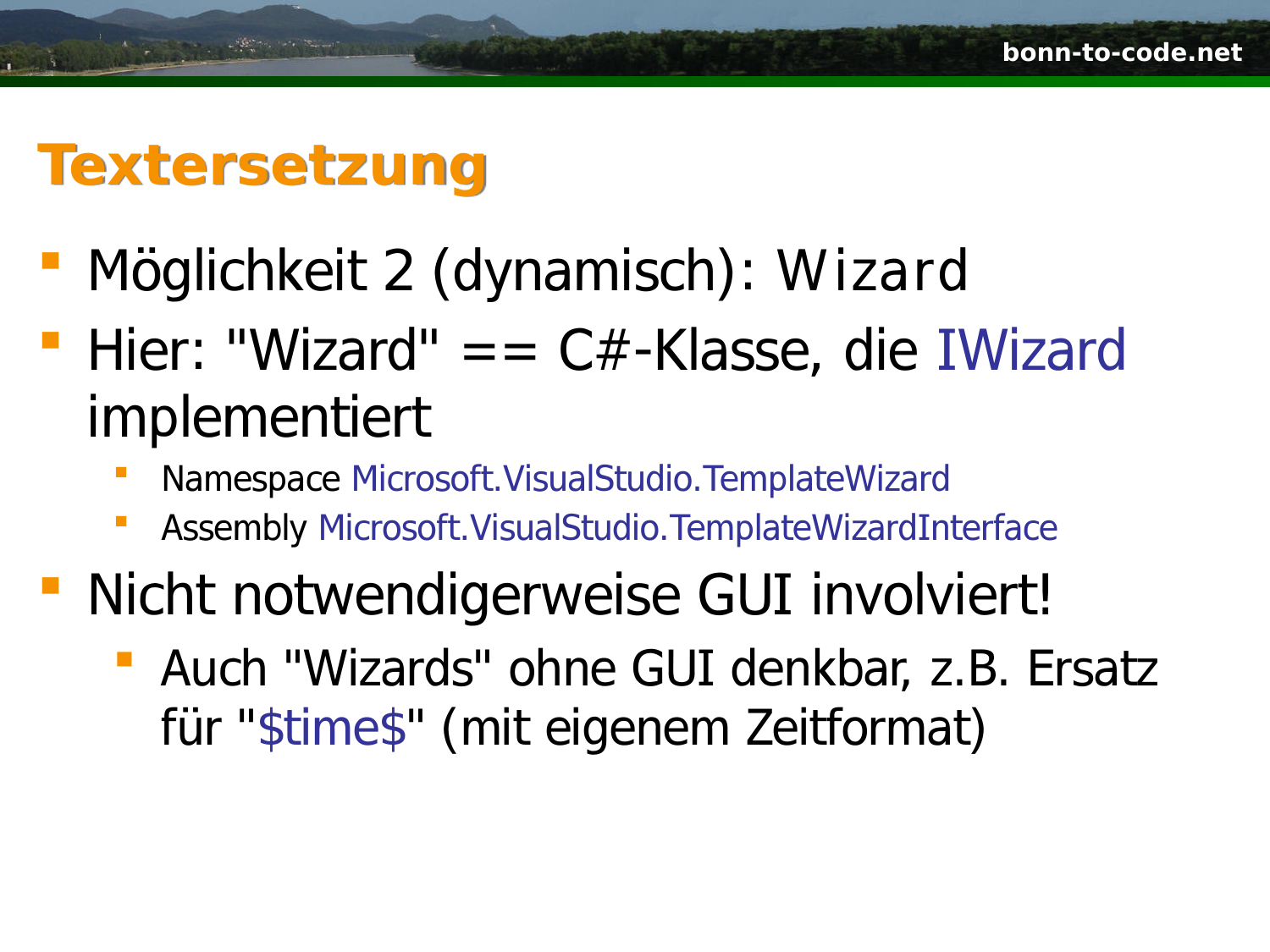

# Textersetzung
Möglichkeit 2 (dynamisch): Wizard
Hier: "Wizard" == C#-Klasse, die IWizard implementiert
Namespace Microsoft.VisualStudio.TemplateWizard
Assembly Microsoft.VisualStudio.TemplateWizardInterface
Nicht notwendigerweise GUI involviert!
Auch "Wizards" ohne GUI denkbar, z.B. Ersatz für "$time$" (mit eigenem Zeitformat)